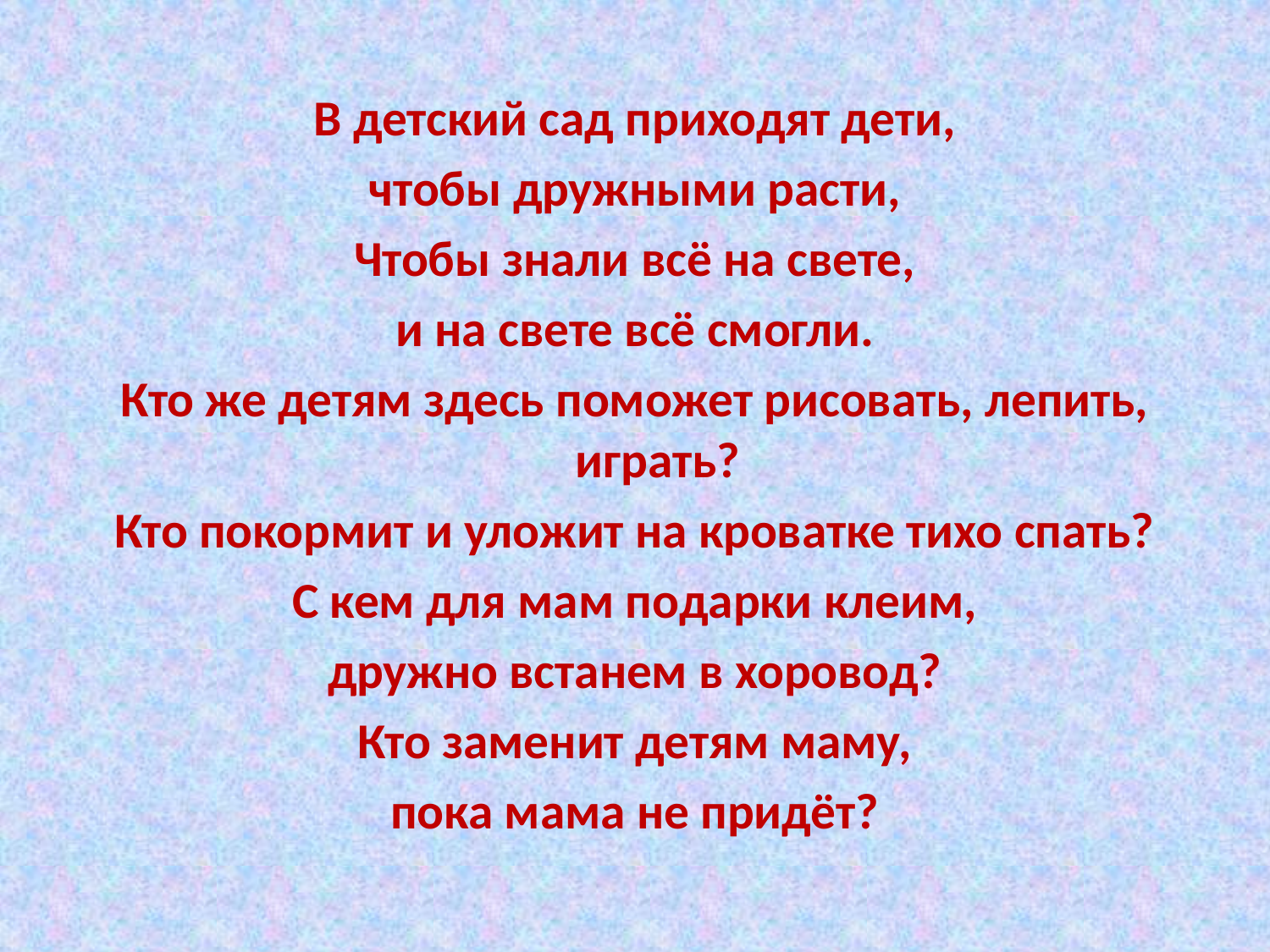

В детский сад приходят дети,
чтобы дружными расти,
Чтобы знали всё на свете,
и на свете всё смогли.
Кто же детям здесь поможет рисовать, лепить, играть?
Кто покормит и уложит на кроватке тихо спать?
С кем для мам подарки клеим,
дружно встанем в хоровод?
Кто заменит детям маму,
пока мама не придёт?